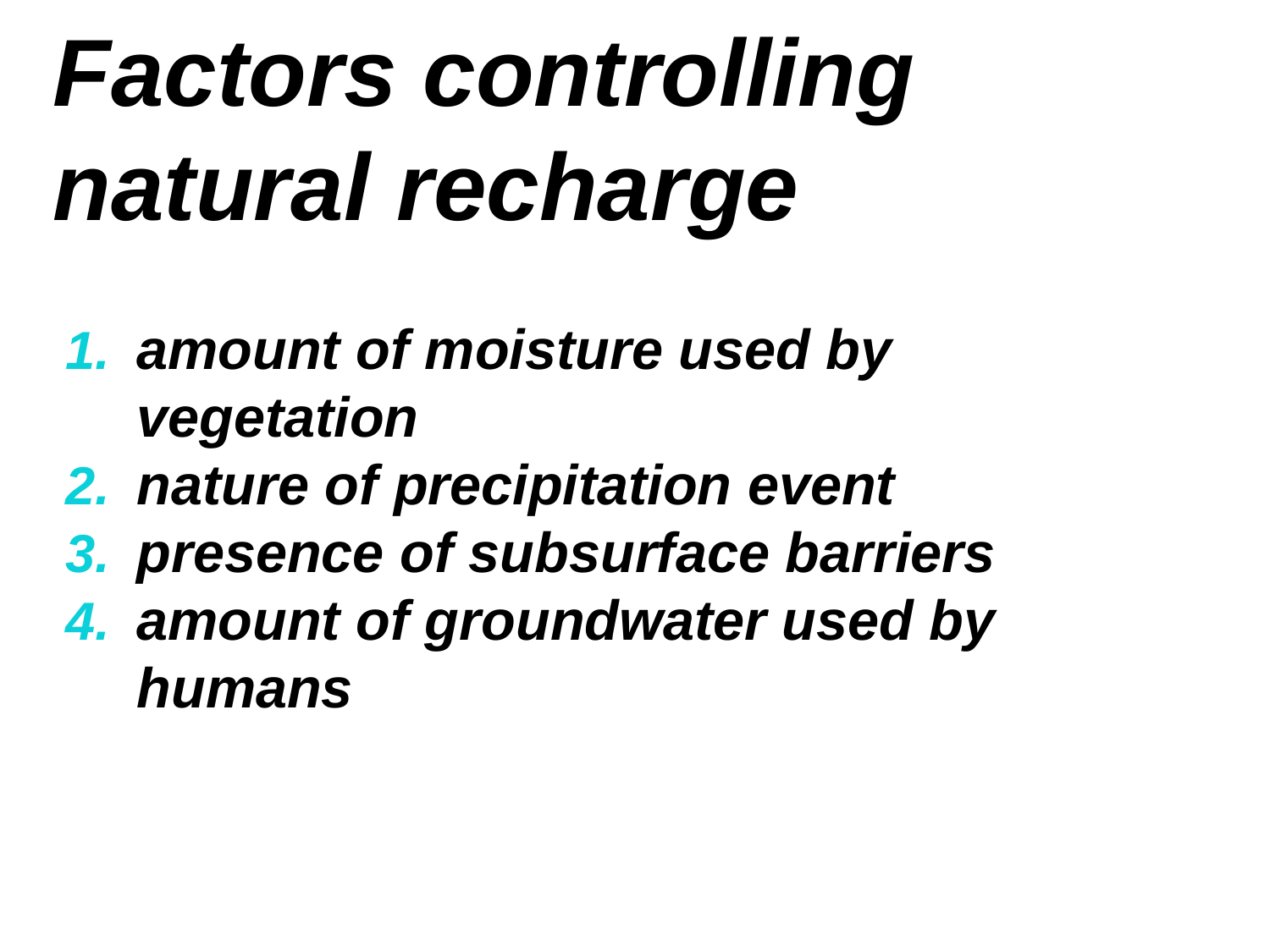

Factors controlling natural recharge
amount of moisture used by vegetation
nature of precipitation event
presence of subsurface barriers
amount of groundwater used by humans